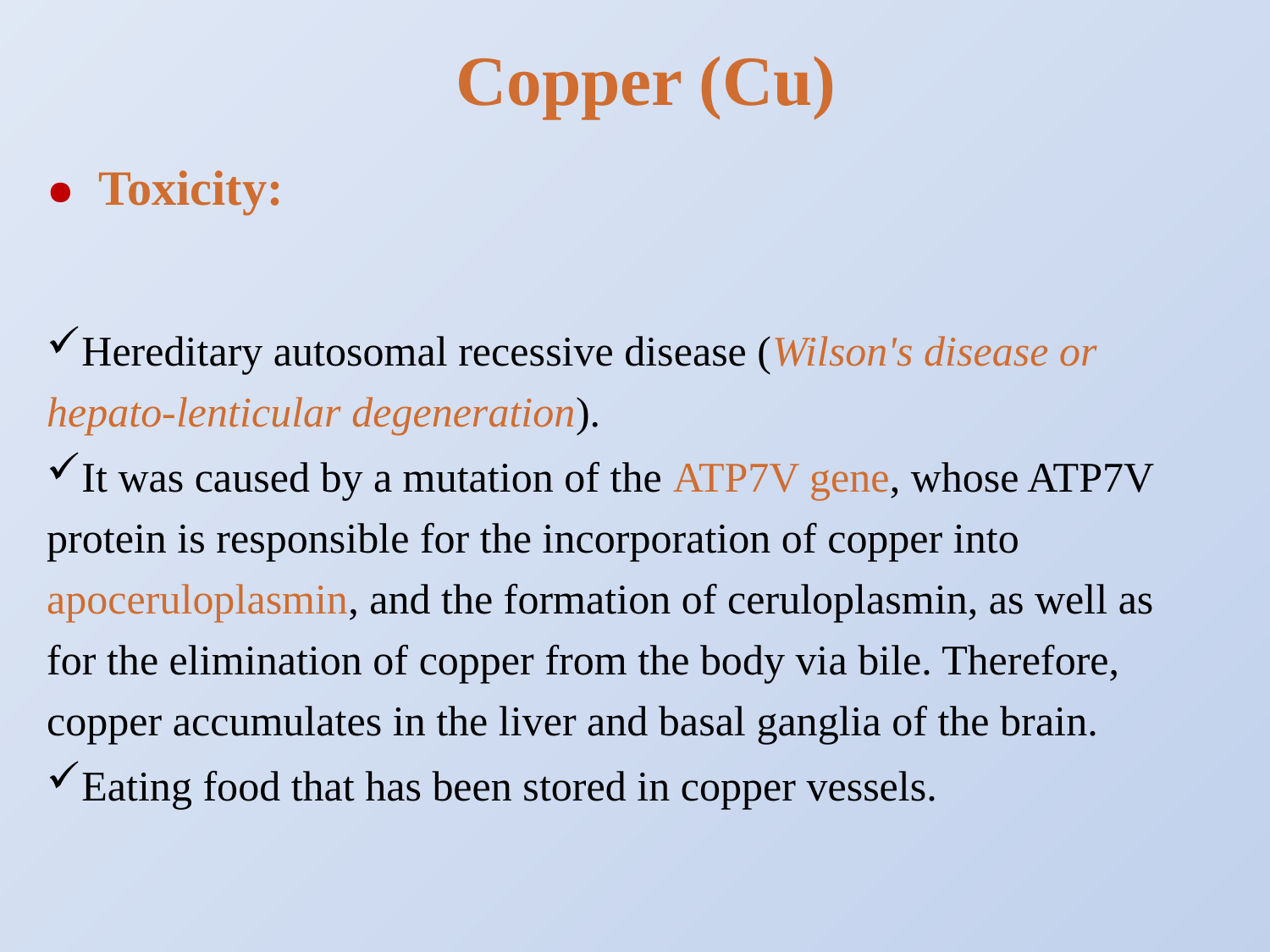

Copper (Cu)

•  Toxicity:

Hereditary autosomal recessive disease (Wilson's disease or hepato-lenticular degeneration).
It was caused by a mutation of the ATP7V gene, whose ATP7V protein is responsible for the incorporation of copper into apoceruloplasmin, and the formation of ceruloplasmin, as well as for the elimination of copper from the body via bile. Therefore, copper accumulates in the liver and basal ganglia of the brain.
Eating food that has been stored in copper vessels.